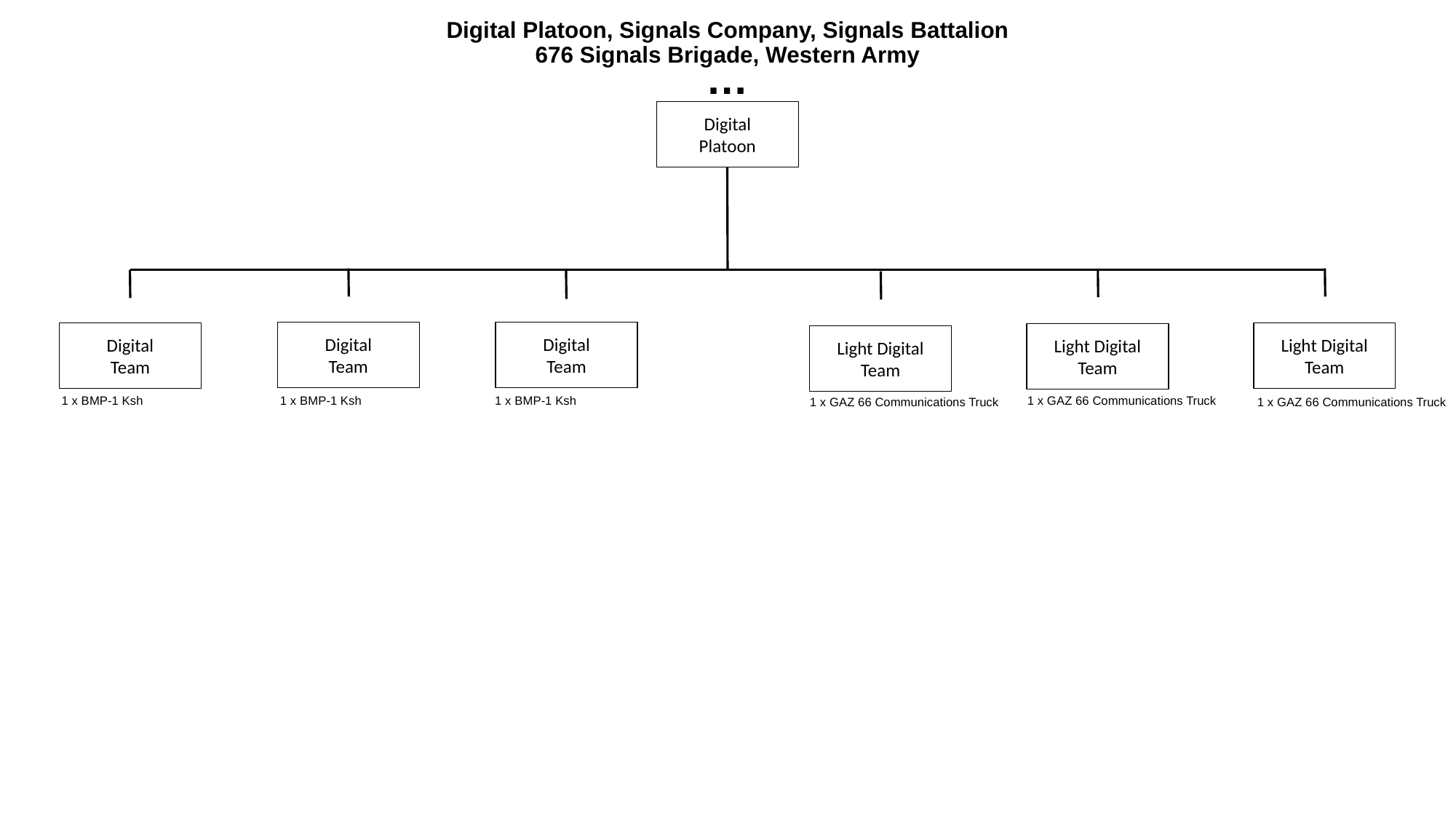

# Digital Platoon, Signals Company, Signals Battalion 676 Signals Brigade, Western Army
…
Digital
Platoon
Digital
Team
Digital
Team
Digital
Team
Light Digital
Team
Light Digital
Team
Light Digital
Team
1 x BMP-1 Ksh
1 x BMP-1 Ksh
1 x BMP-1 Ksh
1 x GAZ 66 Communications Truck
1 x GAZ 66 Communications Truck
1 x GAZ 66 Communications Truck